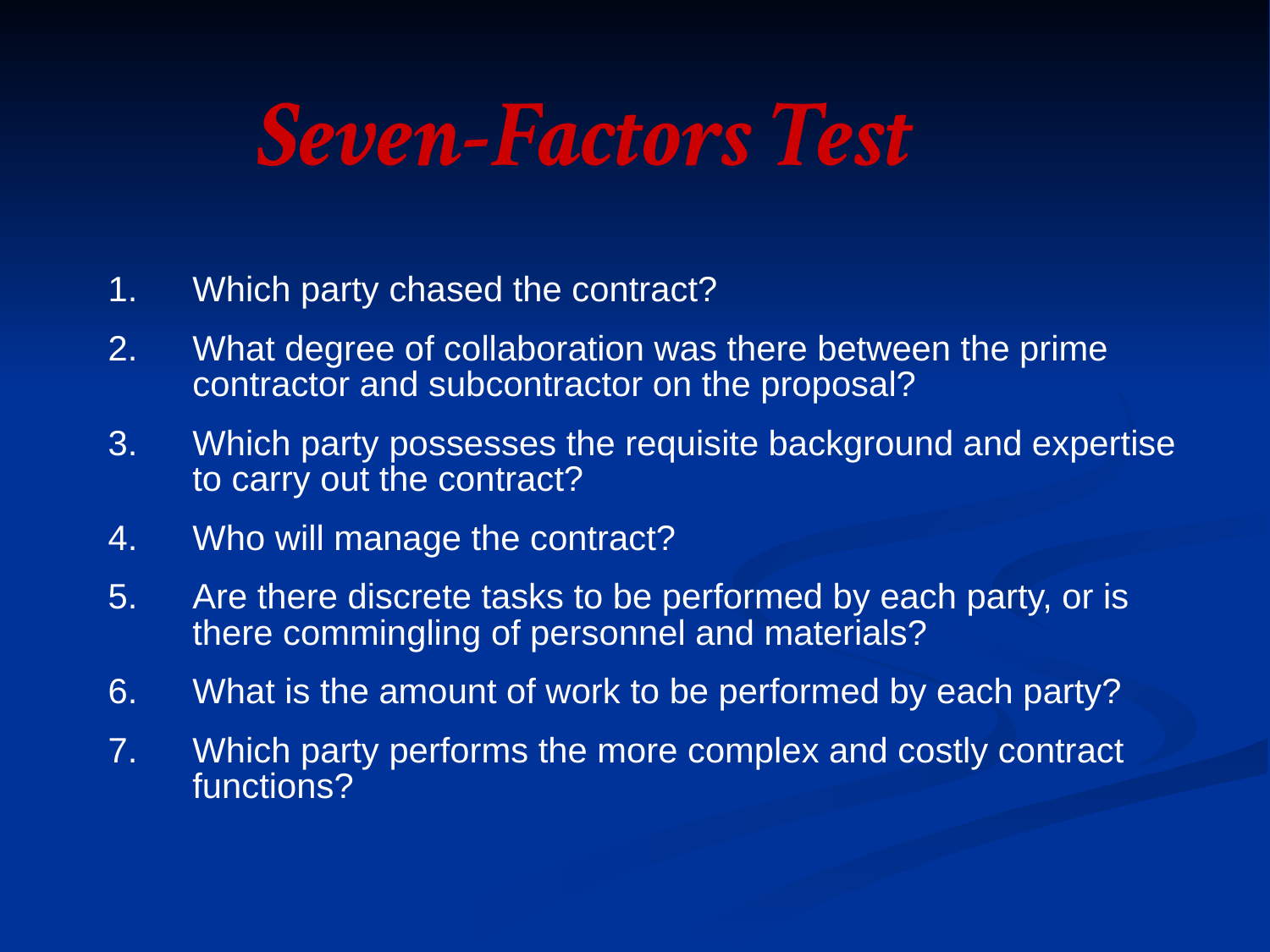

Seven-Factors Test
Which party chased the contract?
What degree of collaboration was there between the prime contractor and subcontractor on the proposal?
Which party possesses the requisite background and expertise to carry out the contract?
Who will manage the contract?
Are there discrete tasks to be performed by each party, or is there commingling of personnel and materials?
What is the amount of work to be performed by each party?
Which party performs the more complex and costly contract functions?